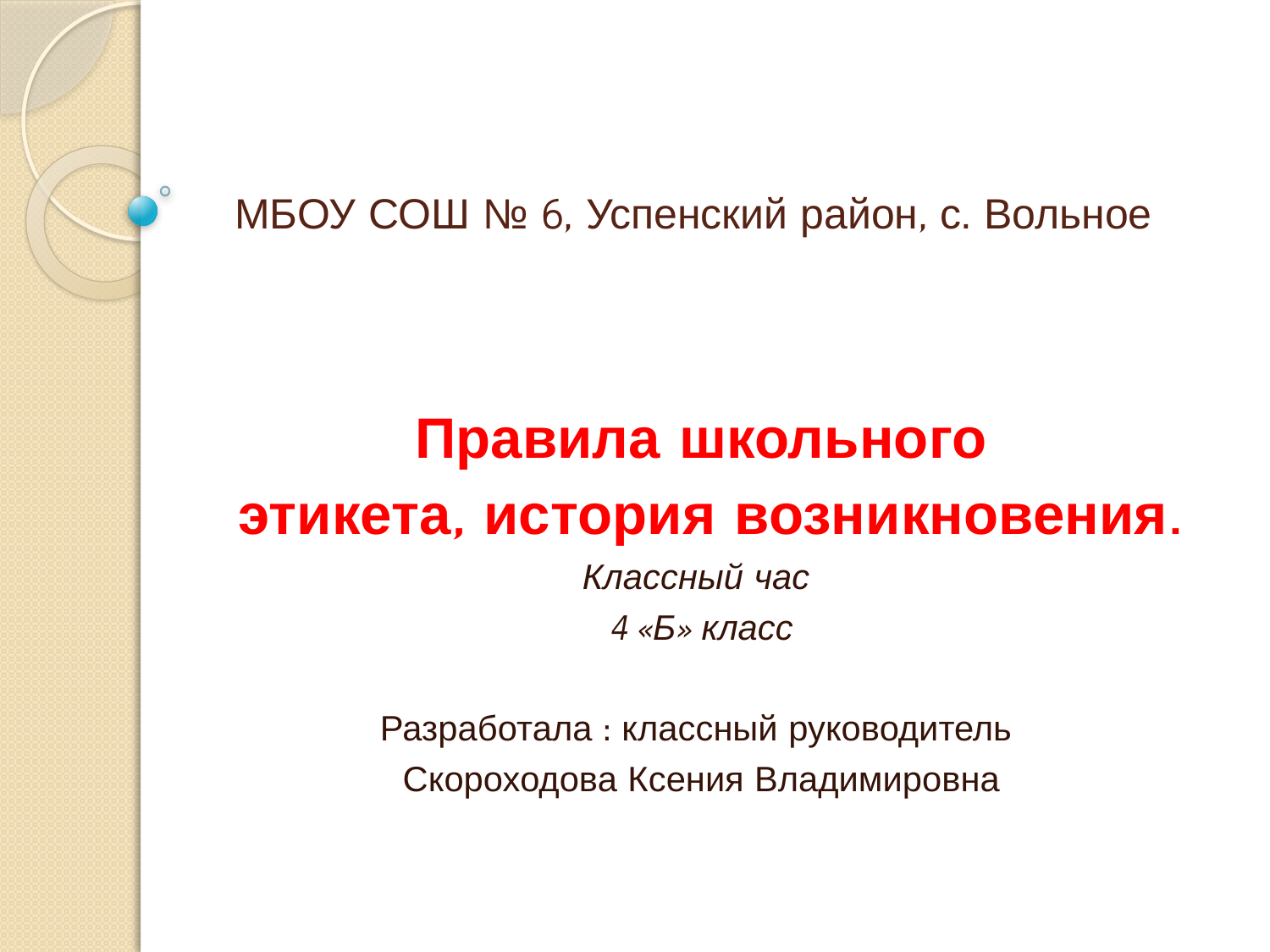

# МБОУ СОШ № 6, Успенский район, с. Вольное

Правила школьного
 этикета, история возникновения.
Классный час
4 «Б» класс

Разработала : классный руководитель
Скороходова Ксения Владимировна